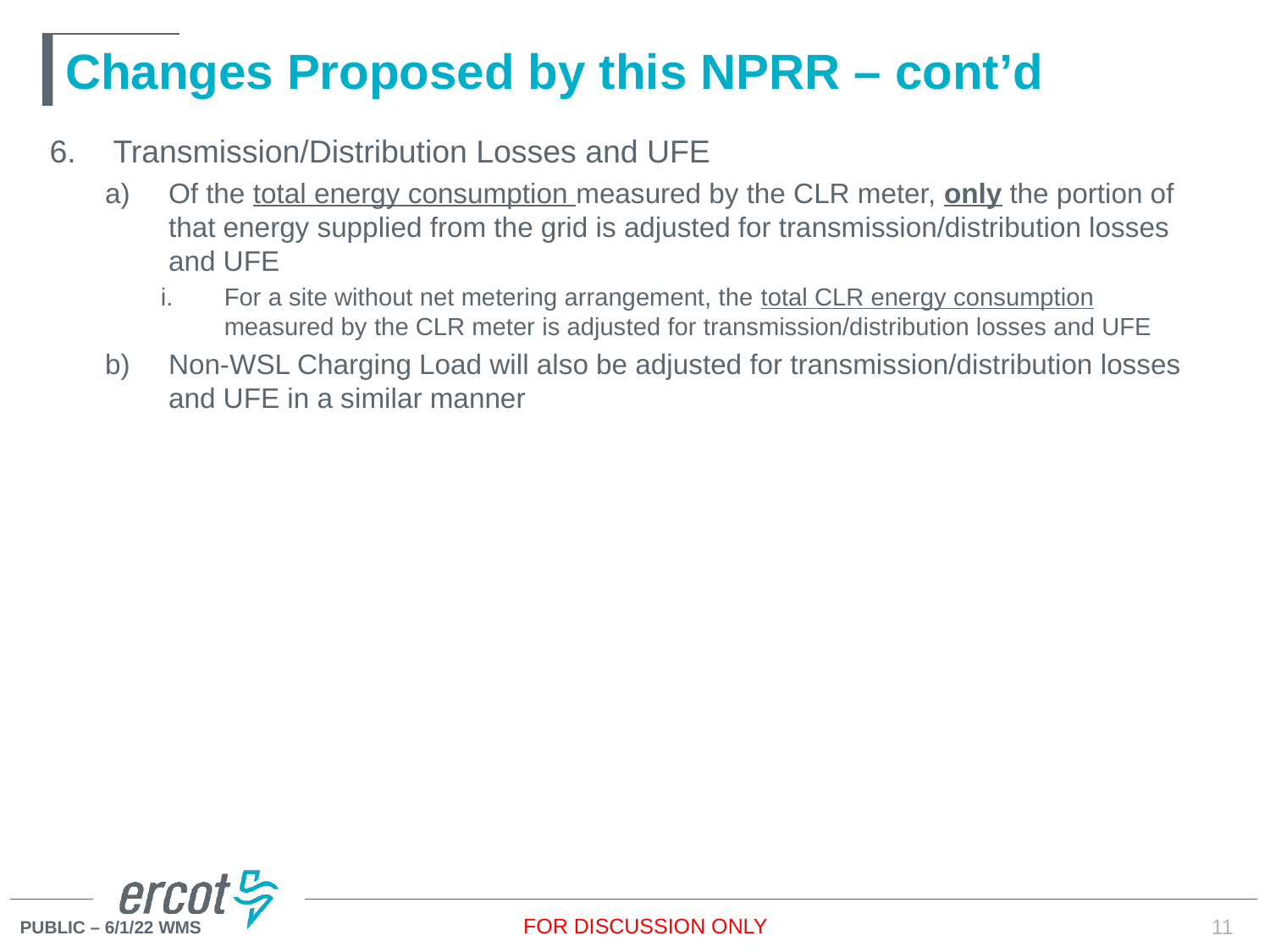

# Changes Proposed by this NPRR – cont’d
Transmission/Distribution Losses and UFE
Of the total energy consumption measured by the CLR meter, only the portion of that energy supplied from the grid is adjusted for transmission/distribution losses and UFE
For a site without net metering arrangement, the total CLR energy consumption measured by the CLR meter is adjusted for transmission/distribution losses and UFE
Non-WSL Charging Load will also be adjusted for transmission/distribution losses and UFE in a similar manner

FOR DISCUSSION ONLY
11